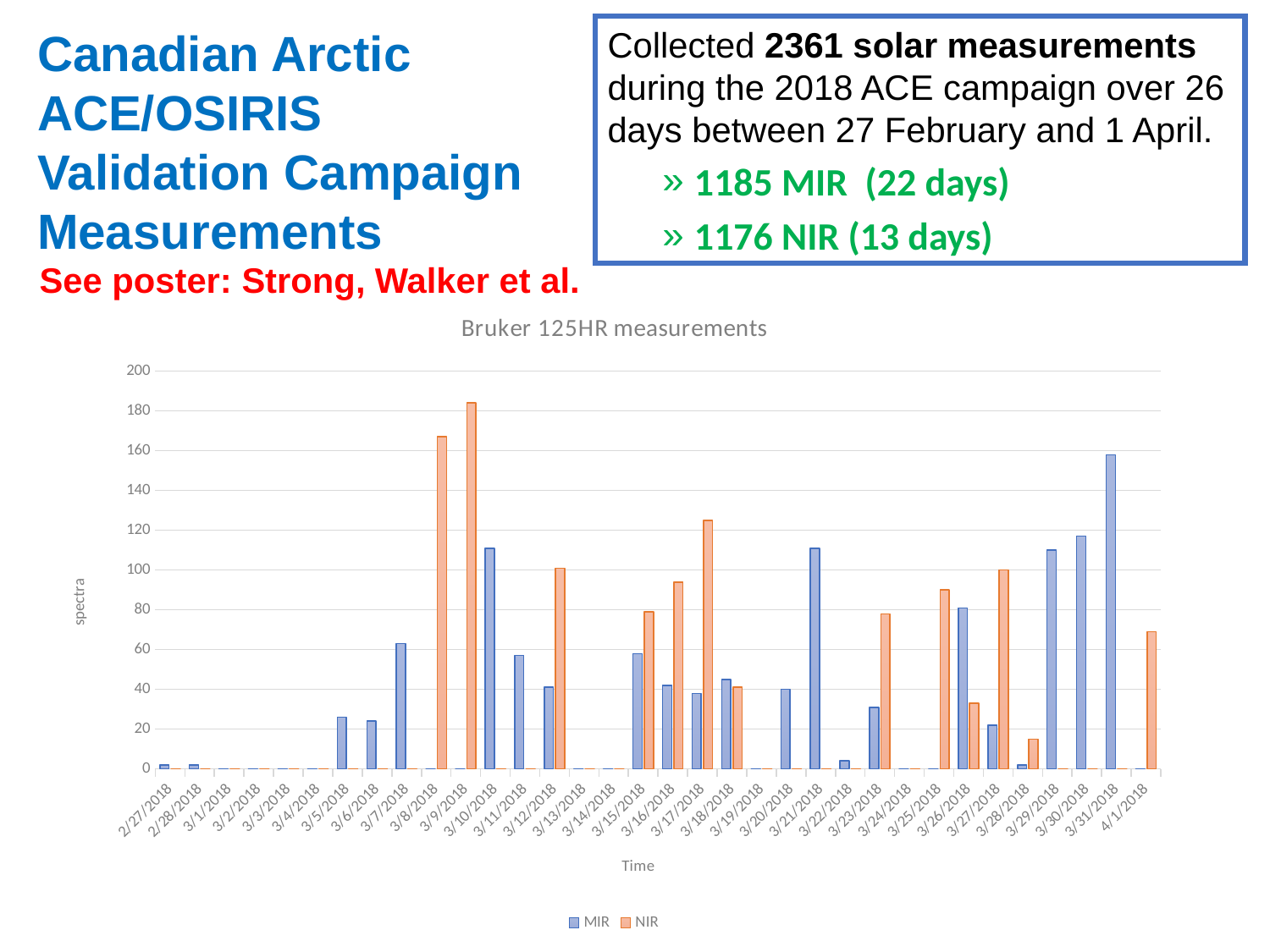

Canadian Arctic ACE/OSIRIS Validation Campaign Measurements
Collected 2361 solar measurements during the 2018 ACE campaign over 26 days between 27 February and 1 April.
1185 MIR  (22 days)
1176 NIR (13 days)
See poster: Strong, Walker et al.

### Chart: Bruker 125HR measurements

| Category |  |  |
|---|---|---|
| 43158 | 2.0 | 0.0 |
| 43159 | 2.0 | 0.0 |
| 43160 | 0.0 | 0.0 |
| 43161 | 0.0 | 0.0 |
| 43162 | 0.0 | 0.0 |
| 43163 | 0.0 | 0.0 |
| 43164 | 26.0 | 0.0 |
| 43165 | 24.0 | 0.0 |
| 43166 | 63.0 | 0.0 |
| 43167 | 0.0 | 167.0 |
| 43168 | 0.0 | 184.0 |
| 43169 | 111.0 | 0.0 |
| 43170 | 57.0 | 0.0 |
| 43171 | 41.0 | 101.0 |
| 43172 | 0.0 | 0.0 |
| 43173 | 0.0 | 0.0 |
| 43174 | 58.0 | 79.0 |
| 43175 | 42.0 | 94.0 |
| 43176 | 38.0 | 125.0 |
| 43177 | 45.0 | 41.0 |
| 43178 | 0.0 | 0.0 |
| 43179 | 40.0 | 0.0 |
| 43180 | 111.0 | 0.0 |
| 43181 | 4.0 | 0.0 |
| 43182 | 31.0 | 78.0 |
| 43183 | 0.0 | 0.0 |
| 43184 | 0.0 | 90.0 |
| 43185 | 81.0 | 33.0 |
| 43186 | 22.0 | 100.0 |
| 43187 | 2.0 | 15.0 |
| 43188 | 110.0 | 0.0 |
| 43189 | 117.0 | 0.0 |
| 43190 | 158.0 | 0.0 |
| 43191 | 0.0 | 69.0 |